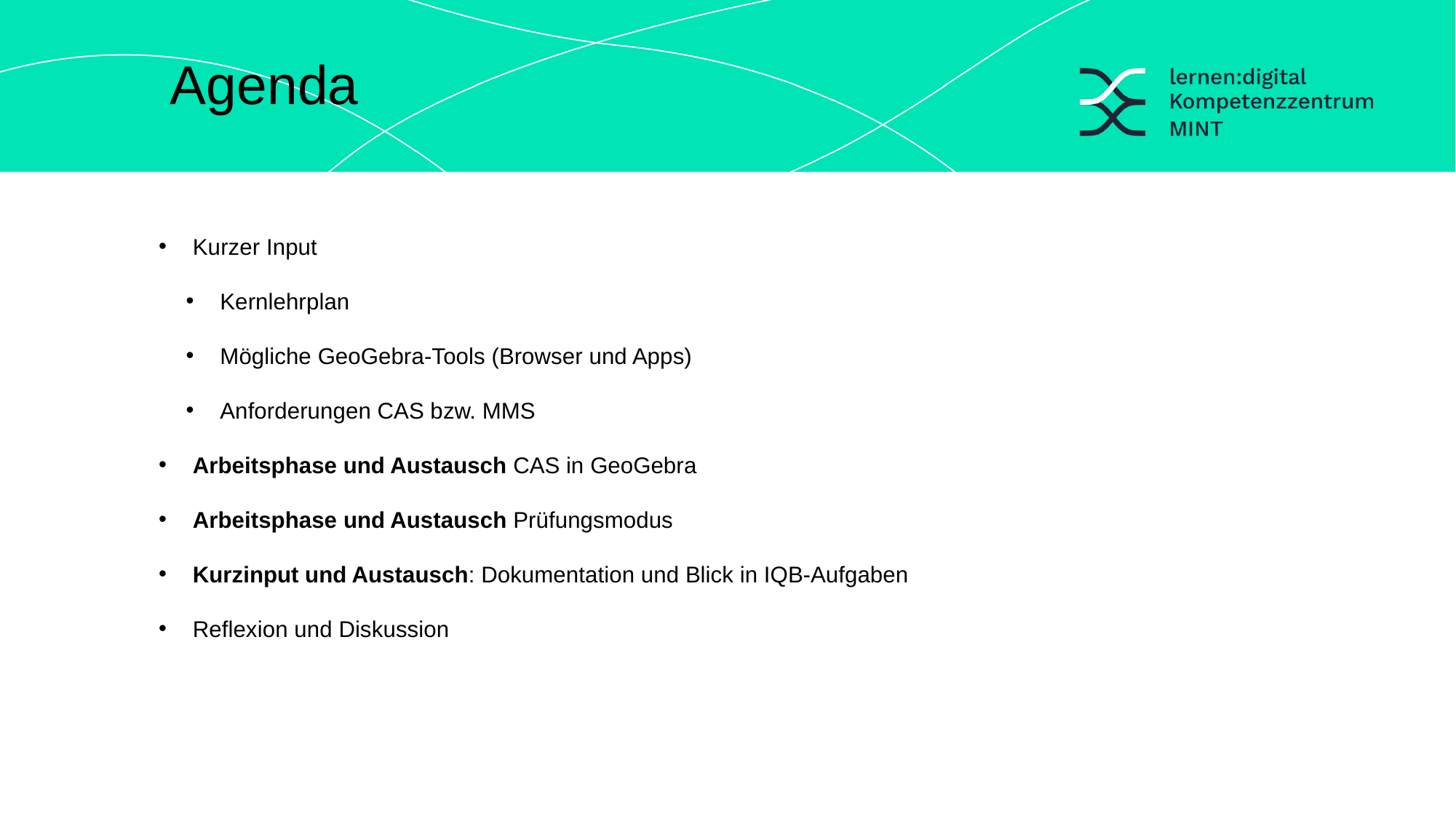

Agenda
Kurzer Input

Kernlehrplan

Mögliche GeoGebra-Tools (Browser und Apps)

Anforderungen CAS bzw. MMS

Arbeitsphase und Austausch CAS in GeoGebra

Arbeitsphase und Austausch Prüfungsmodus

Kurzinput und Austausch: Dokumentation und Blick in IQB-Aufgaben

Reflexion und Diskussion